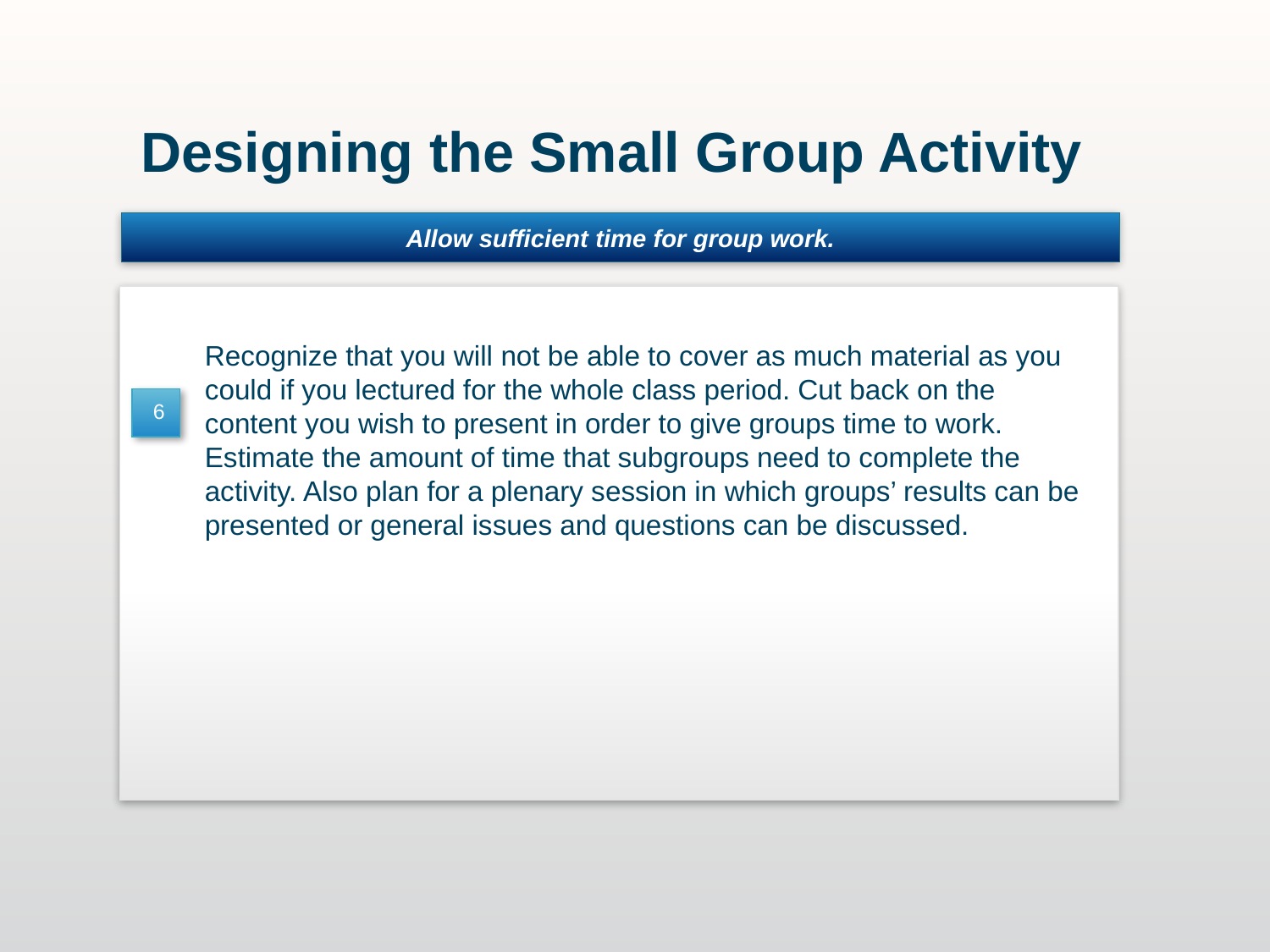

Designing the Small Group Activity
 Allow sufficient time for group work.

Templates
Recognize that you will not be able to cover as much material as you could if you lectured for the whole class period. Cut back on the content you wish to present in order to give groups time to work. Estimate the amount of time that subgroups need to complete the activity. Also plan for a plenary session in which groups’ results can be presented or general issues and questions can be discussed.

6